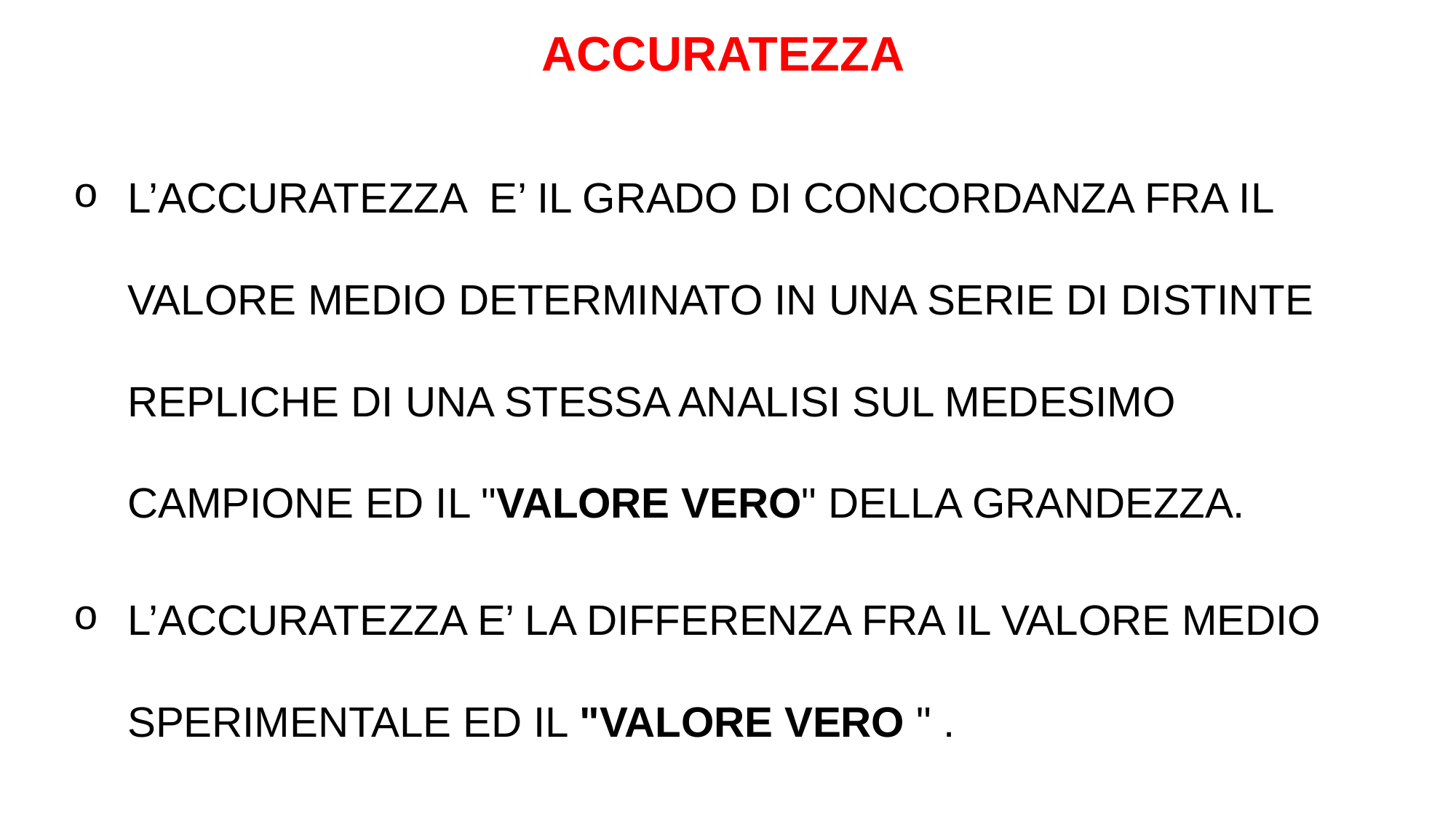

# ACCURATEZZA
L’ACCURATEZZA  E’ IL GRADO DI CONCORDANZA FRA IL VALORE MEDIO DETERMINATO IN UNA SERIE DI DISTINTE REPLICHE DI UNA STESSA ANALISI SUL MEDESIMO CAMPIONE ED IL "VALORE VERO" DELLA GRANDEZZA.
L’ACCURATEZZA E’ LA DIFFERENZA FRA IL VALORE MEDIO SPERIMENTALE ED IL "VALORE VERO " .